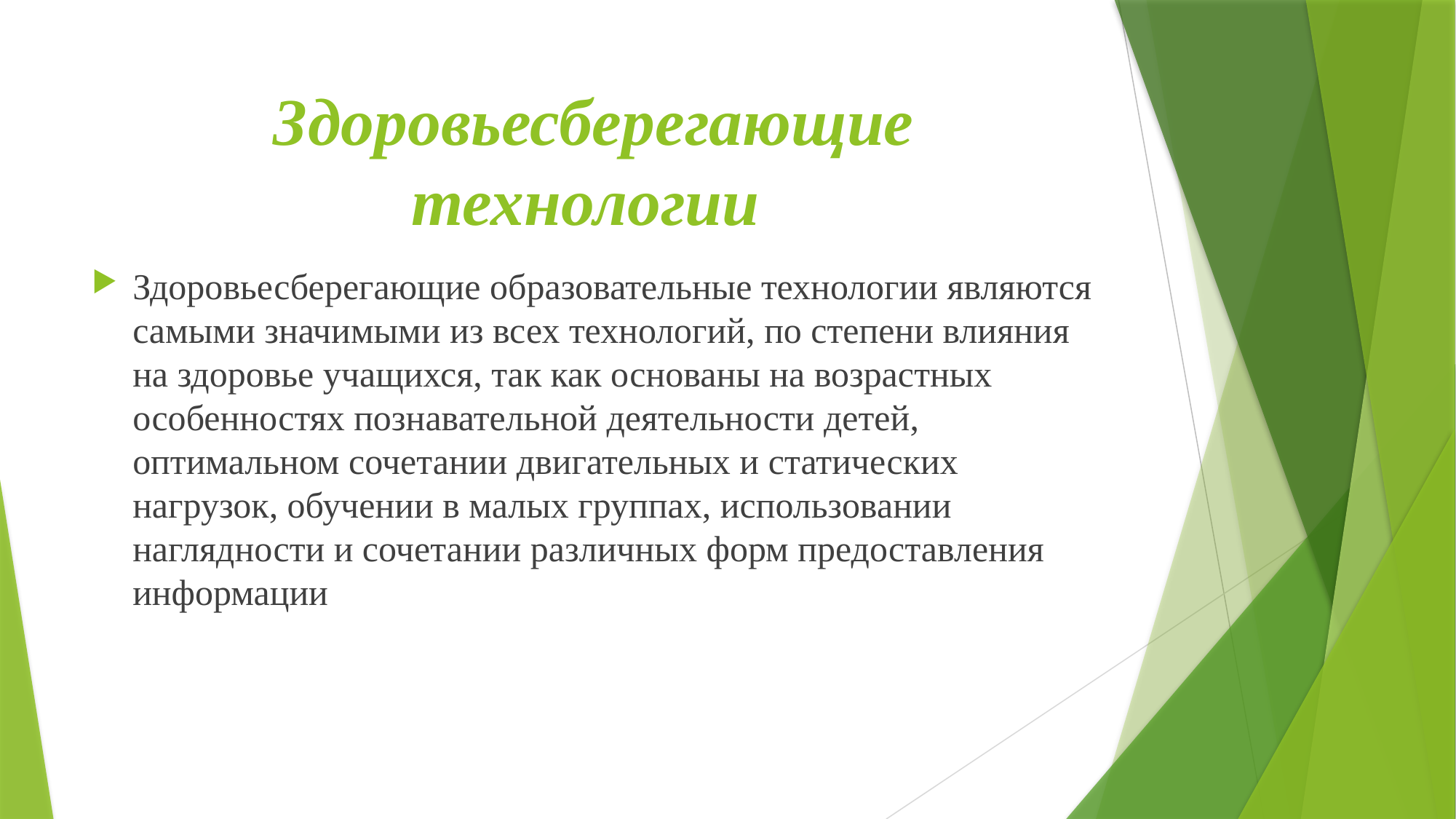

# Здоровьесберегающие технологии
Здоровьесберегающие образовательные технологии являются самыми значимыми из всех технологий, по степени влияния на здоровье учащихся, так как основаны на возрастных особенностях познавательной деятельности детей, оптимальном сочетании двигательных и статических нагрузок, обучении в малых группах, использовании наглядности и сочетании различных форм предоставления информации